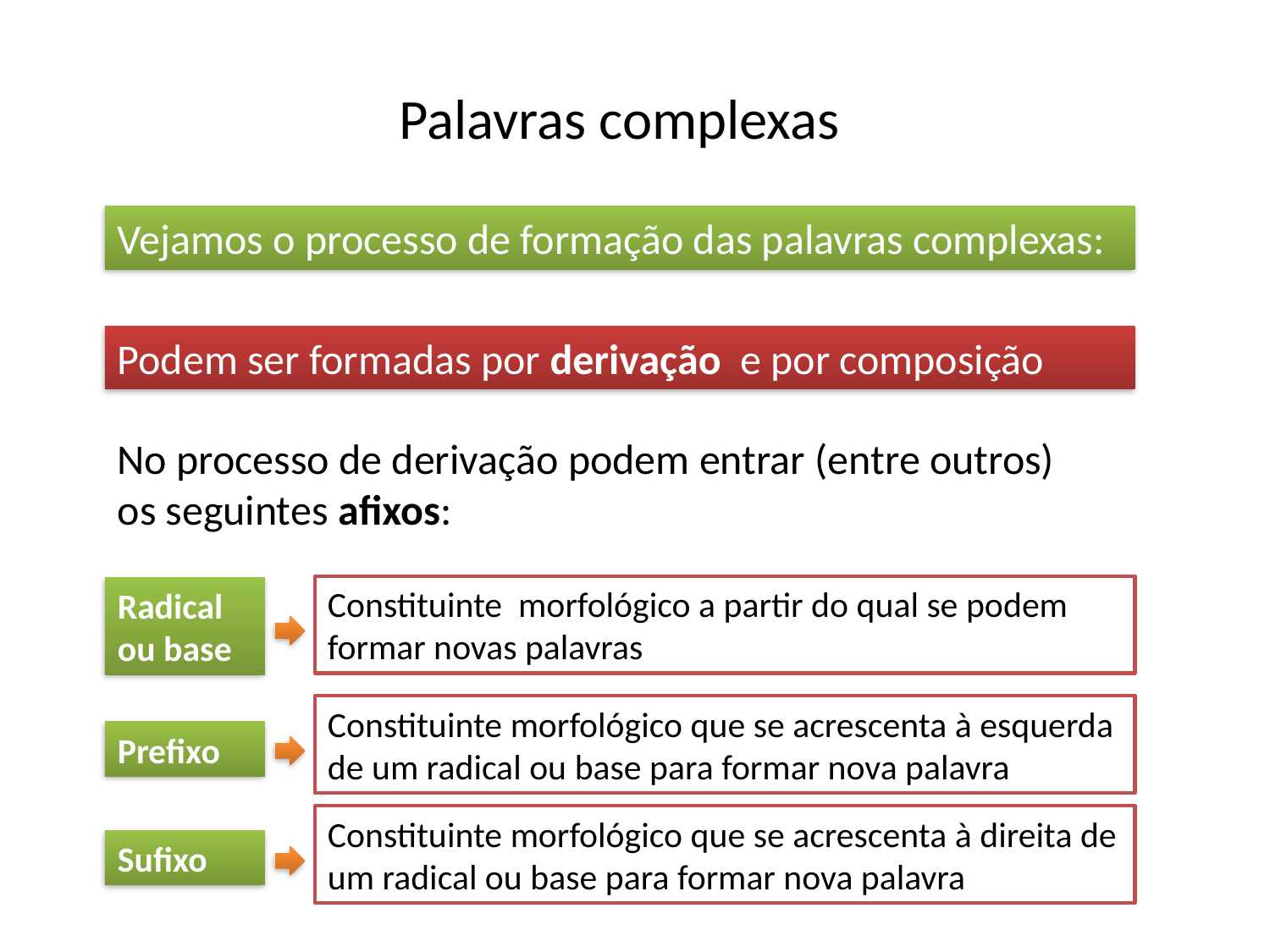

Palavras complexas
Vejamos o processo de formação das palavras complexas:
Podem ser formadas por derivação  e por composição
No processo de derivação podem entrar (entre outros) os seguintes afixos:
Constituinte  morfológico a partir do qual se podem formar novas palavras
Radical
ou base

Constituinte morfológico que se acrescenta à esquerda de um radical ou base para formar nova palavra
Prefixo

Constituinte morfológico que se acrescenta à direita de um radical ou base para formar nova palavra
Sufixo